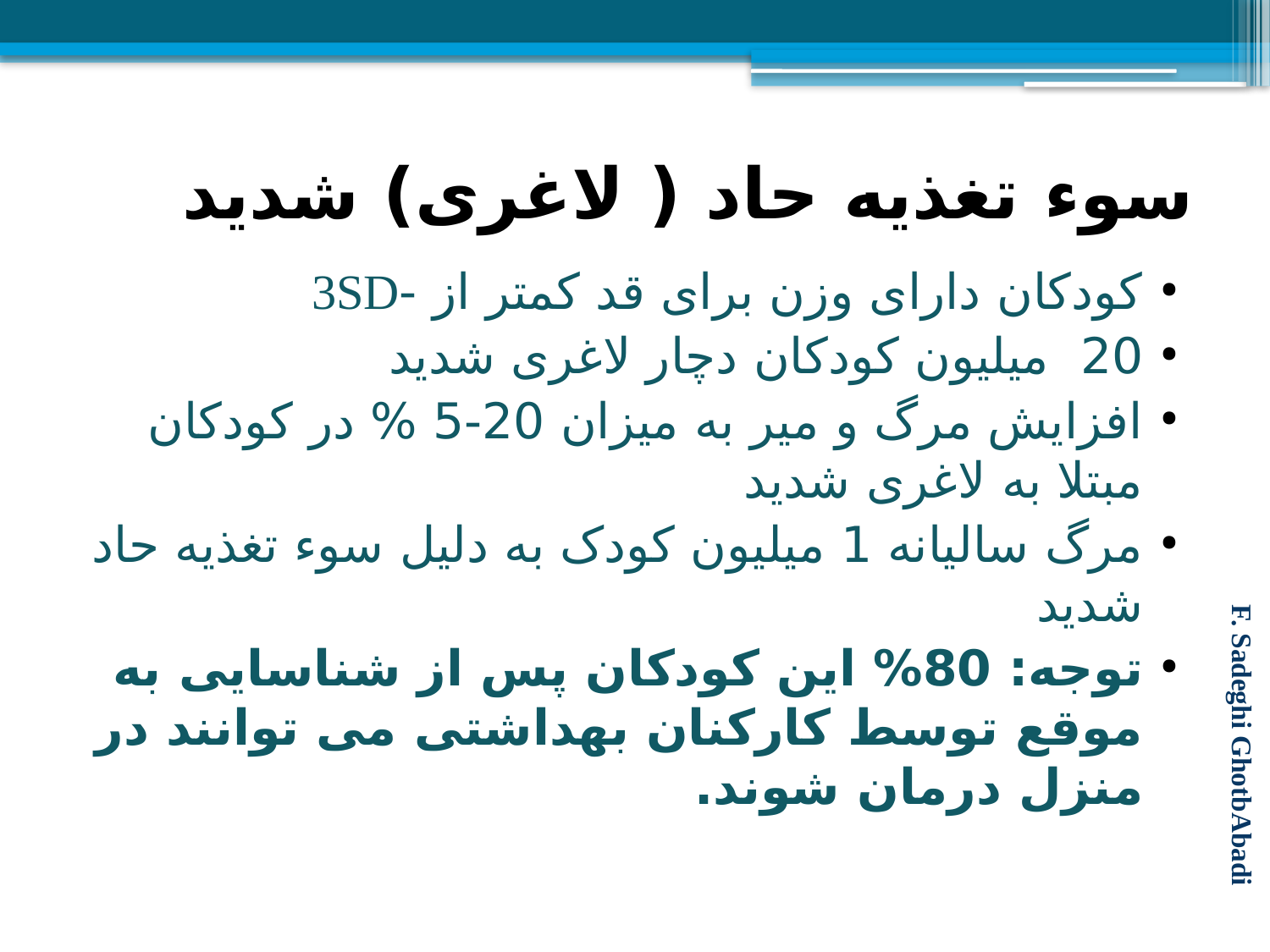

# سوء تغذیه حاد ( لاغری) شدید
کودکان دارای وزن برای قد کمتر از -3SD
20  میلیون کودکان دچار لاغری شدید
افزایش مرگ و میر به میزان 20-5 % در کودکان مبتلا به لاغری شدید
مرگ سالیانه 1 میلیون کودک به دلیل سوء تغذیه حاد شدید
توجه: 80% این کودکان پس از شناسایی به موقع توسط کارکنان بهداشتی می توانند در منزل درمان شوند.